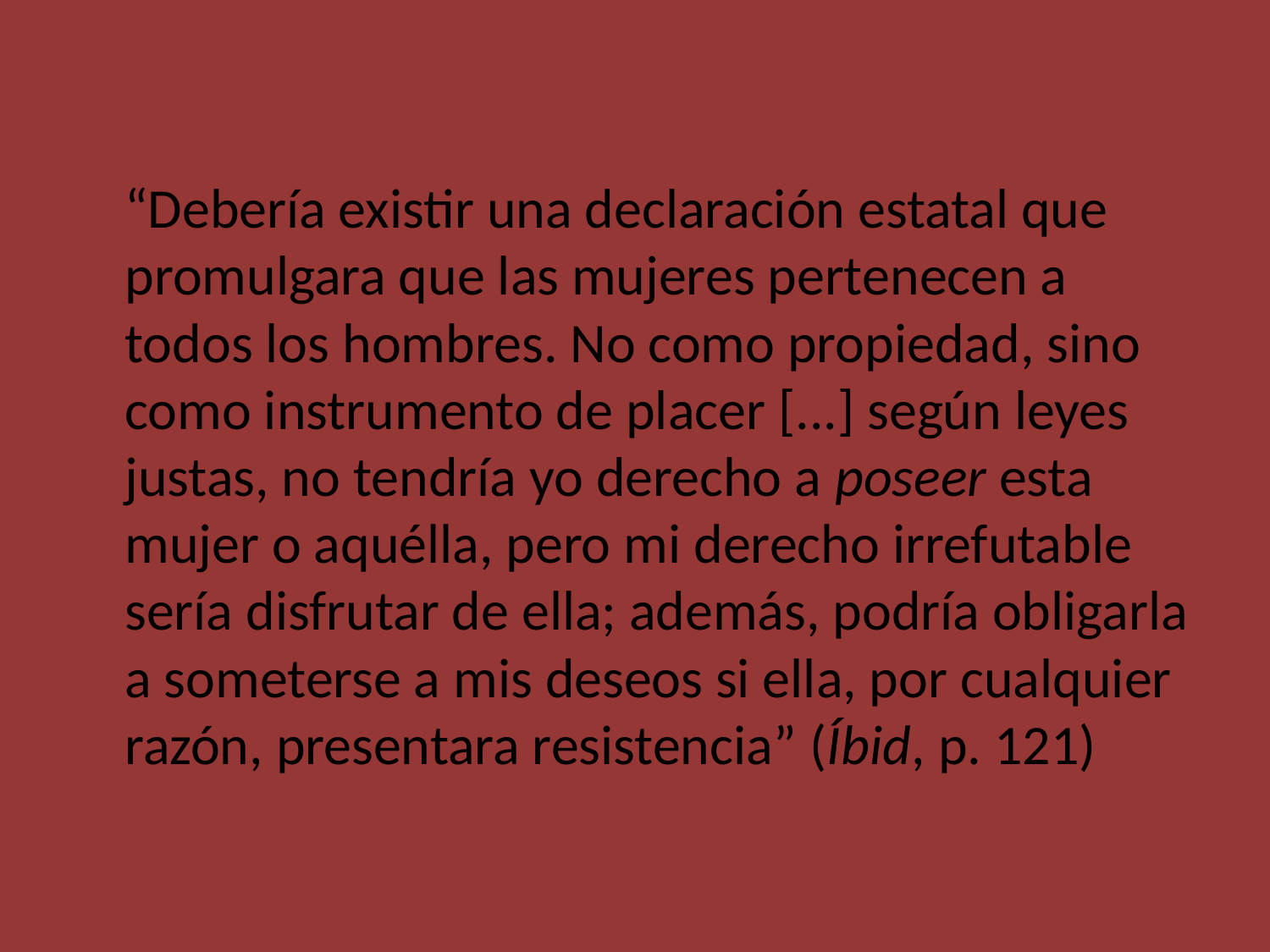

#
	“Debería existir una declaración estatal que promulgara que las mujeres pertenecen a todos los hombres. No como propiedad, sino como instrumento de placer [...] según leyes justas, no tendría yo derecho a poseer esta mujer o aquélla, pero mi derecho irrefutable sería disfrutar de ella; además, podría obligarla a someterse a mis deseos si ella, por cualquier razón, presentara resistencia” (Íbid, p. 121)